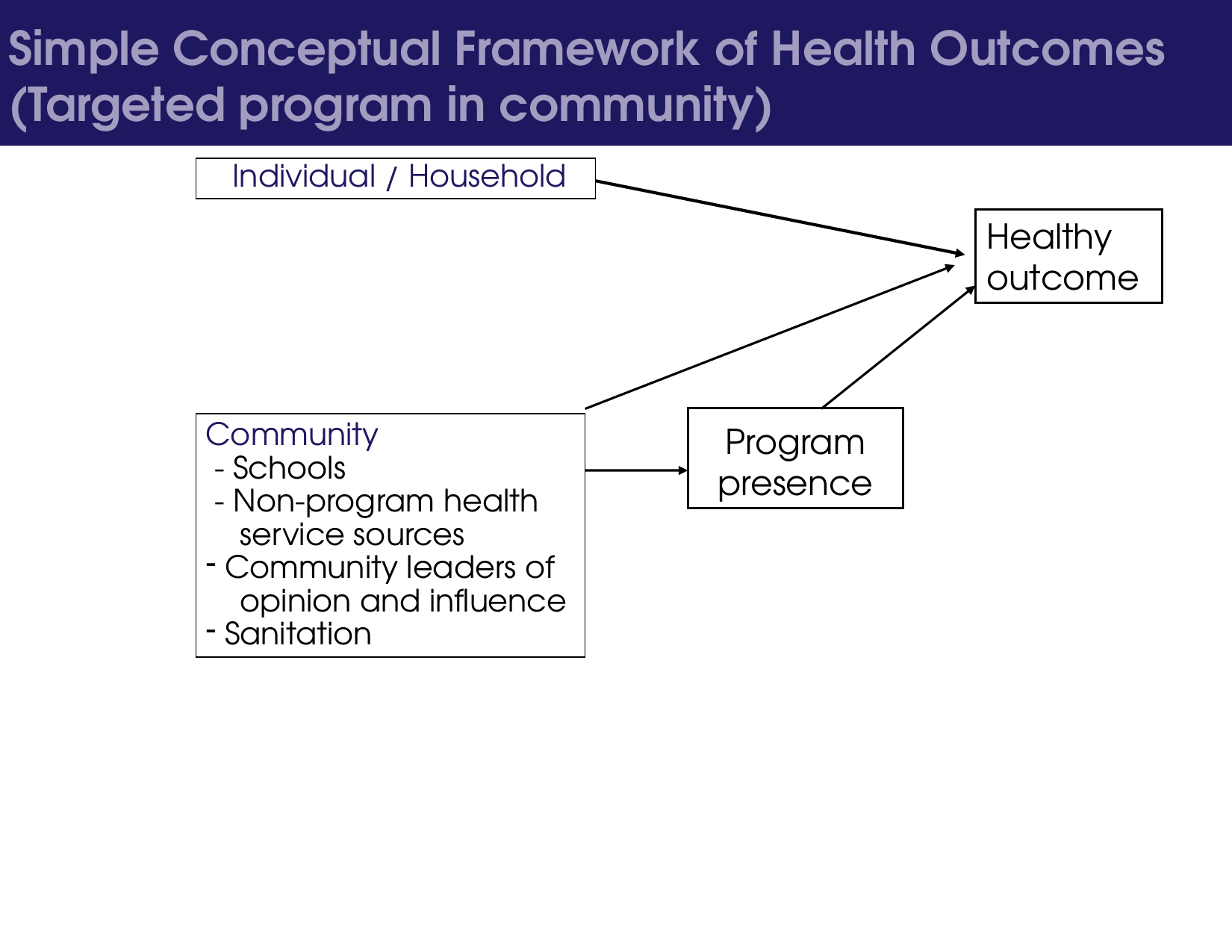

Simple Conceptual Framework of Health Outcomes
(Targeted program in community)
   Individual / Household

Healthy
outcome

Program presence
Community
 - Schools
 - Non-program health
    service sources
 Community leaders of
    opinion and influence
 Sanitation